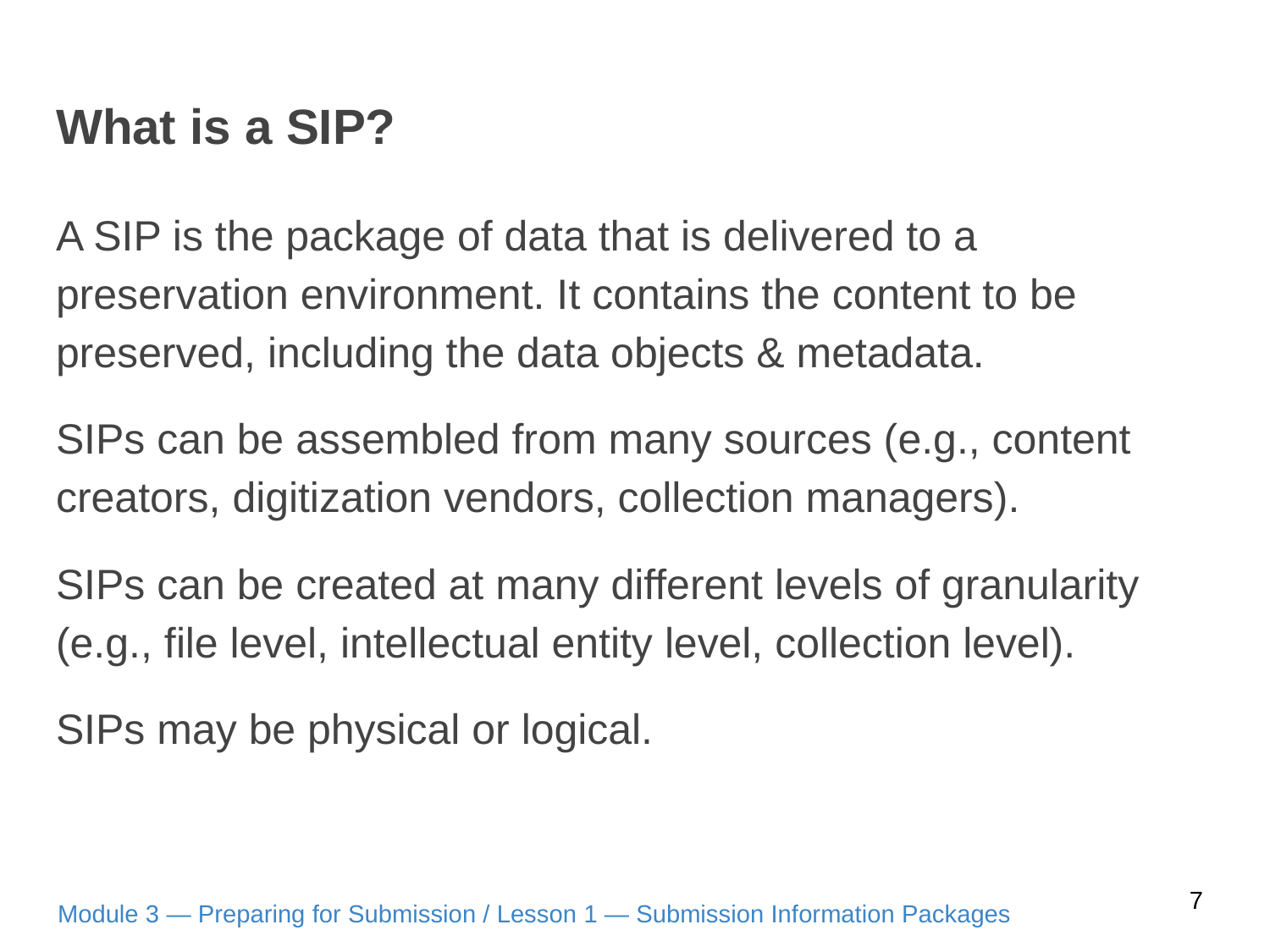

# What is a SIP?
A SIP is the package of data that is delivered to a preservation environment. It contains the content to be preserved, including the data objects & metadata.
SIPs can be assembled from many sources (e.g., content creators, digitization vendors, collection managers).
SIPs can be created at many different levels of granularity (e.g., file level, intellectual entity level, collection level).
SIPs may be physical or logical.

7
Module 3 — Preparing for Submission / Lesson 1 — Submission Information Packages